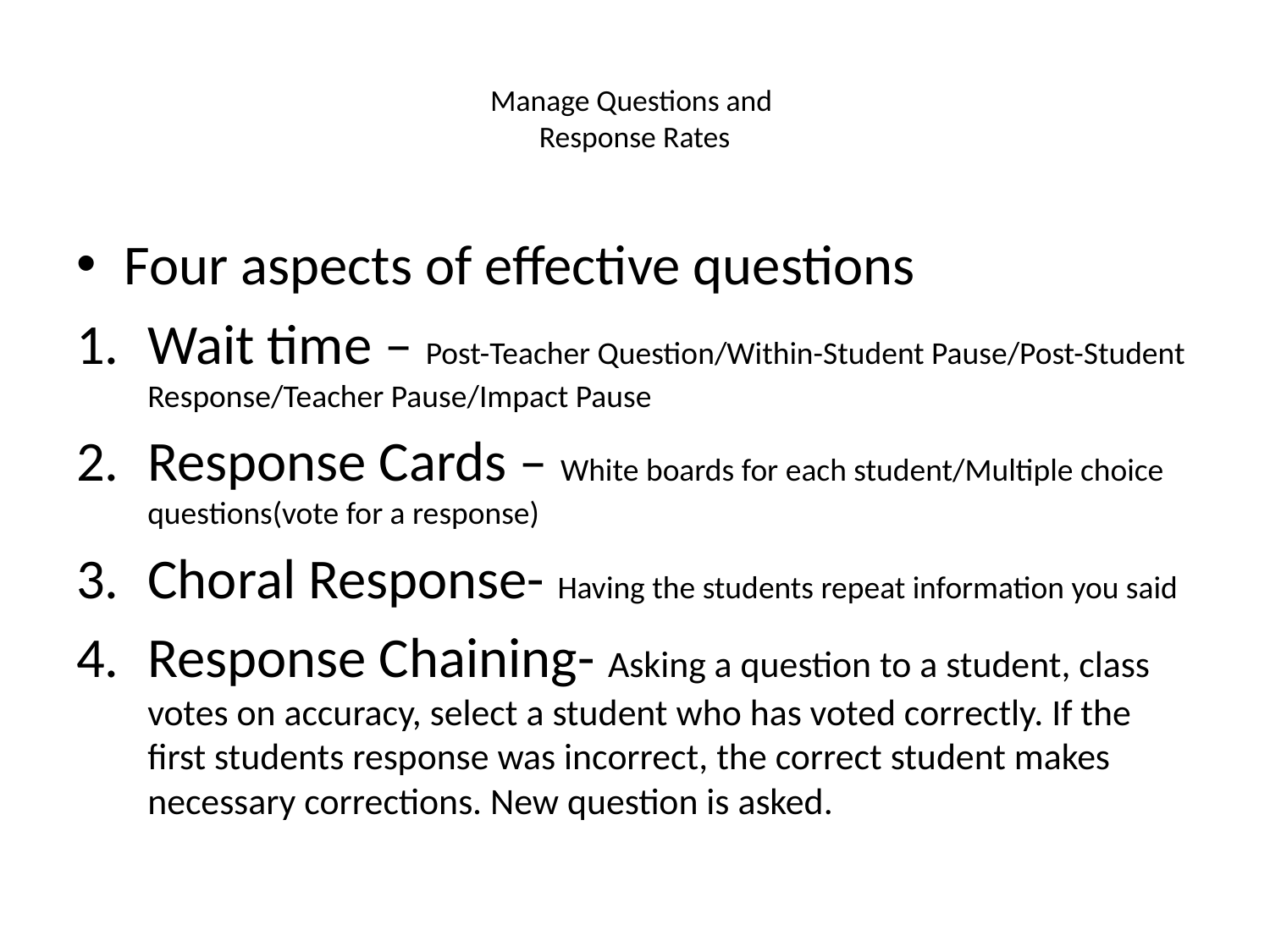

# Manage Questions and Response Rates
Four aspects of effective questions
Wait time – Post-Teacher Question/Within-Student Pause/Post-Student Response/Teacher Pause/Impact Pause
Response Cards – White boards for each student/Multiple choice questions(vote for a response)
Choral Response- Having the students repeat information you said
Response Chaining- Asking a question to a student, class votes on accuracy, select a student who has voted correctly. If the first students response was incorrect, the correct student makes necessary corrections. New question is asked.